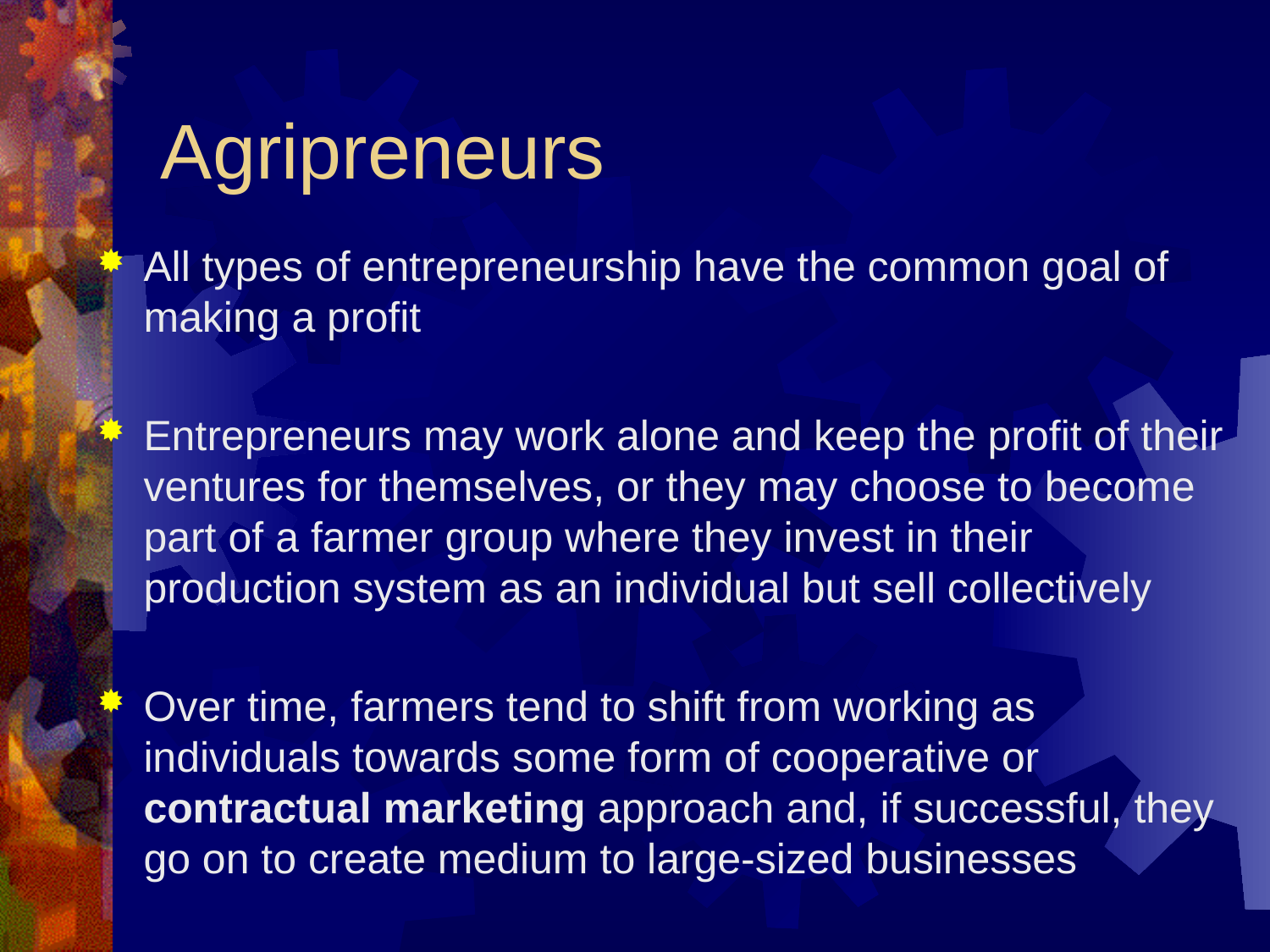

# Agripreneurs
All types of entrepreneurship have the common goal of making a profit

Entrepreneurs may work alone and keep the profit of their ventures for themselves, or they may choose to become part of a farmer group where they invest in their production system as an individual but sell collectively

Over time, farmers tend to shift from working as individuals towards some form of cooperative or contractual marketing approach and, if successful, they go on to create medium to large-sized businesses